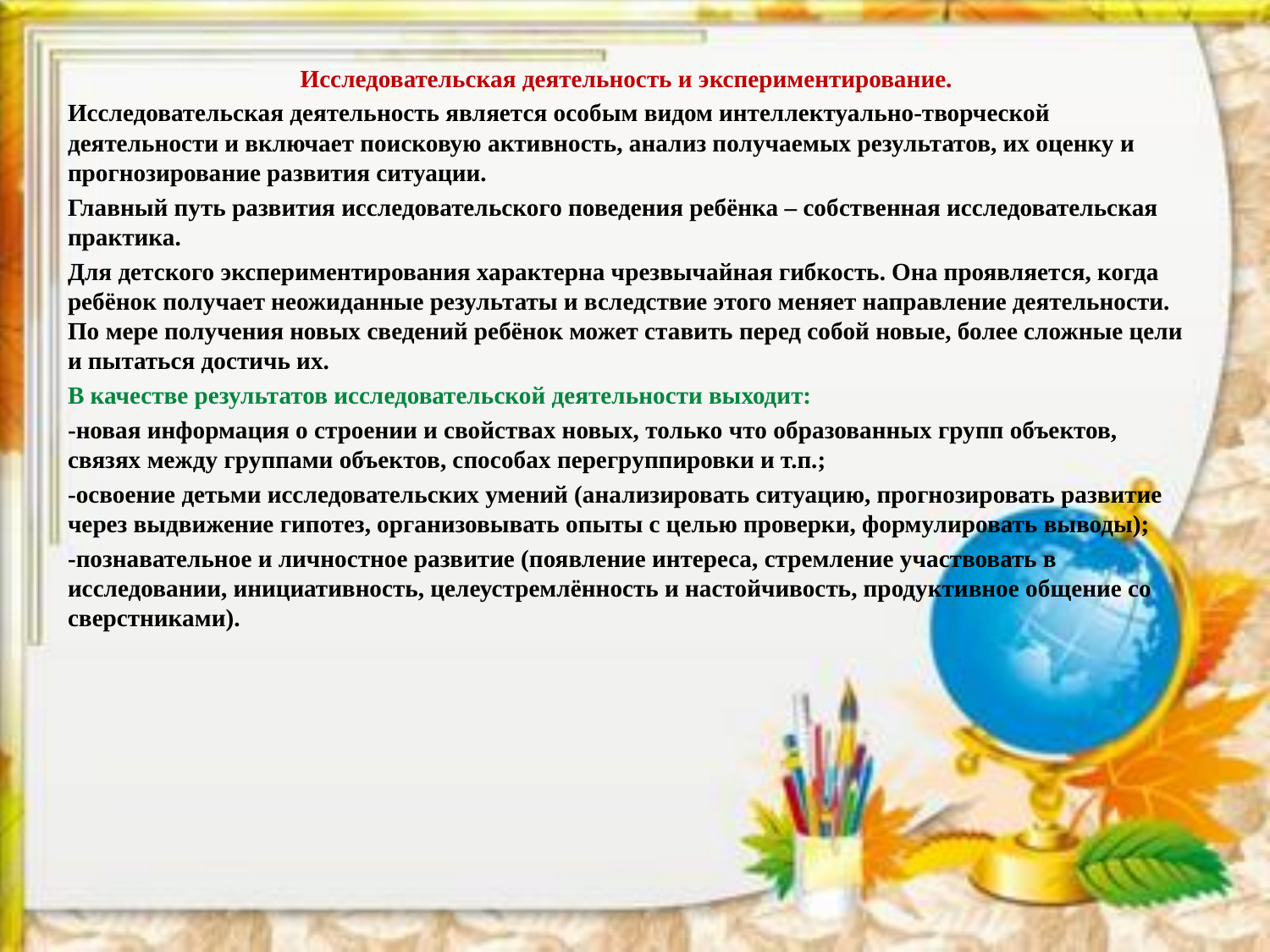

Исследовательская деятельность и экспериментирование.
Исследовательская деятельность является особым видом интеллектуально-творческой деятельности и включает поисковую активность, анализ получаемых результатов, их оценку и прогнозирование развития ситуации.
Главный путь развития исследовательского поведения ребёнка – собственная исследовательская практика.
Для детского экспериментирования характерна чрезвычайная гибкость. Она проявляется, когда ребёнок получает неожиданные результаты и вследствие этого меняет направление деятельности. По мере получения новых сведений ребёнок может ставить перед собой новые, более сложные цели и пытаться достичь их.
В качестве результатов исследовательской деятельности выходит:
-новая информация о строении и свойствах новых, только что образованных групп объектов, связях между группами объектов, способах перегруппировки и т.п.;
-освоение детьми исследовательских умений (анализировать ситуацию, прогнозировать развитие через выдвижение гипотез, организовывать опыты с целью проверки, формулировать выводы);
-познавательное и личностное развитие (появление интереса, стремление участвовать в исследовании, инициативность, целеустремлённость и настойчивость, продуктивное общение со сверстниками).